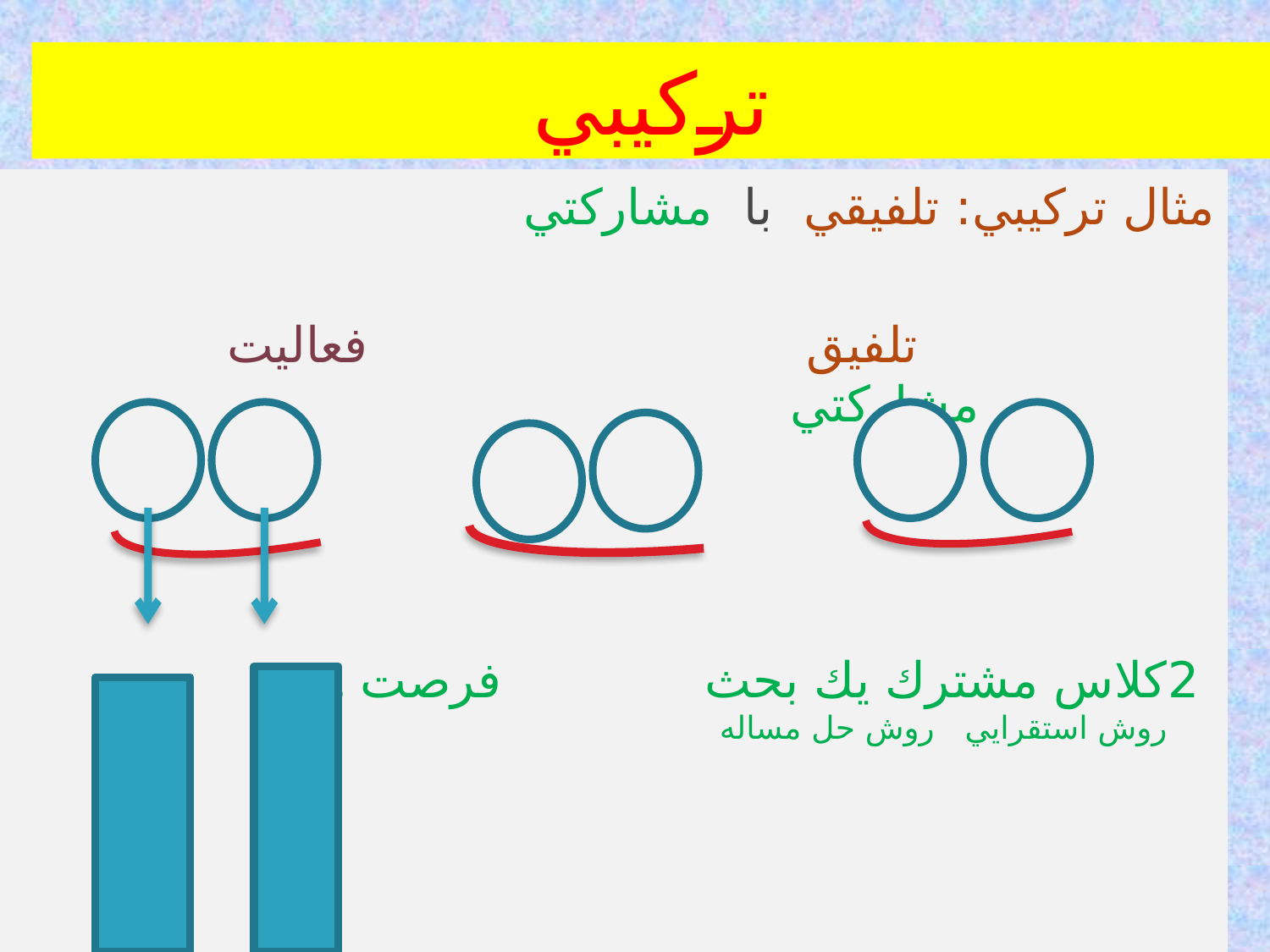

# تركيبي
مثال تركيبي: تلفيقي  با  مشاركتي

                   تلفيق                            فعاليت                          مشاركتي

 2كلاس مشترك يك بحث             فرصت ها                            روش استقرايي   روش حل مساله